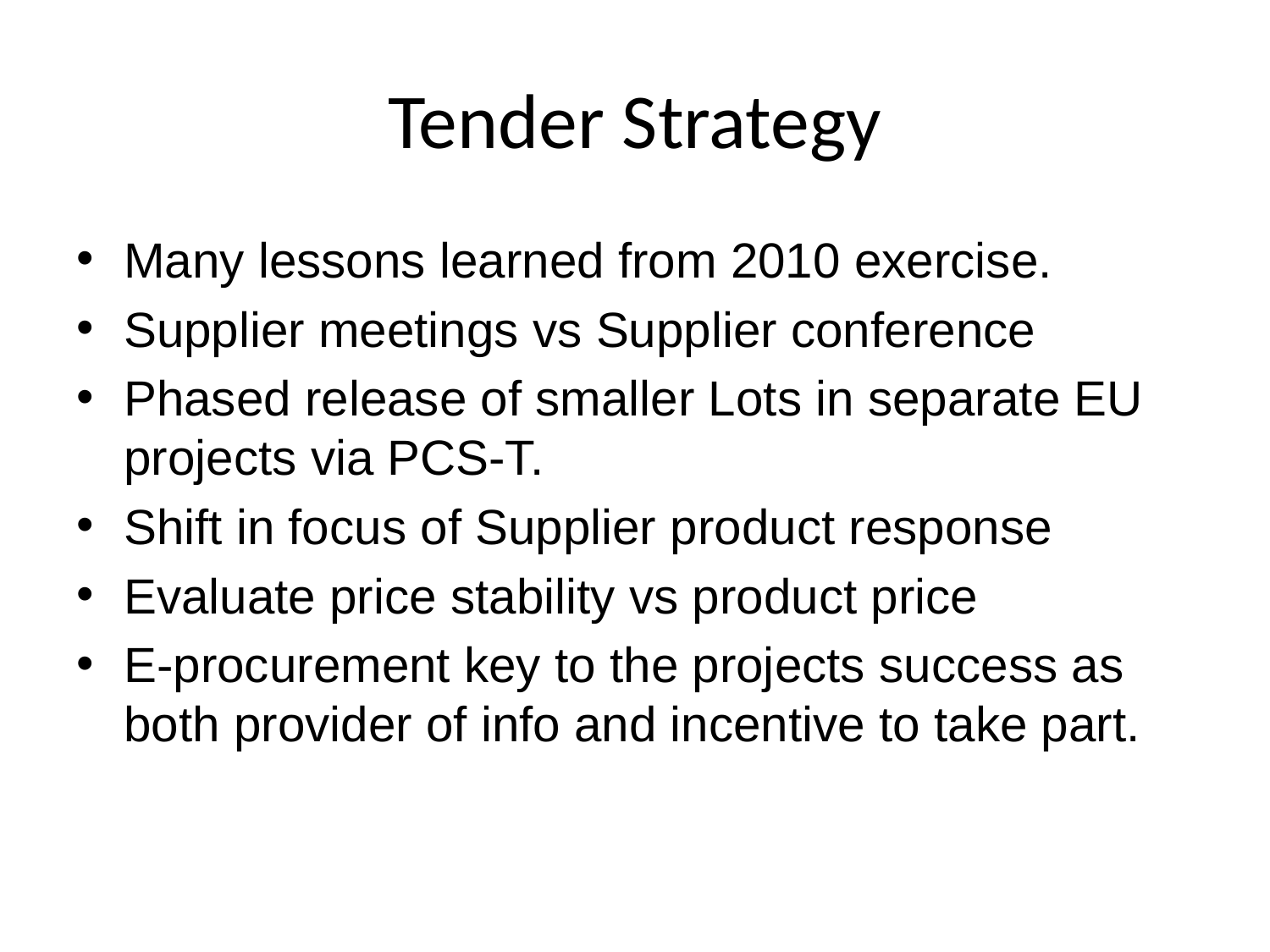

# Tender Strategy
Many lessons learned from 2010 exercise.
Supplier meetings vs Supplier conference
Phased release of smaller Lots in separate EU projects via PCS-T.
Shift in focus of Supplier product response
Evaluate price stability vs product price
E-procurement key to the projects success as both provider of info and incentive to take part.